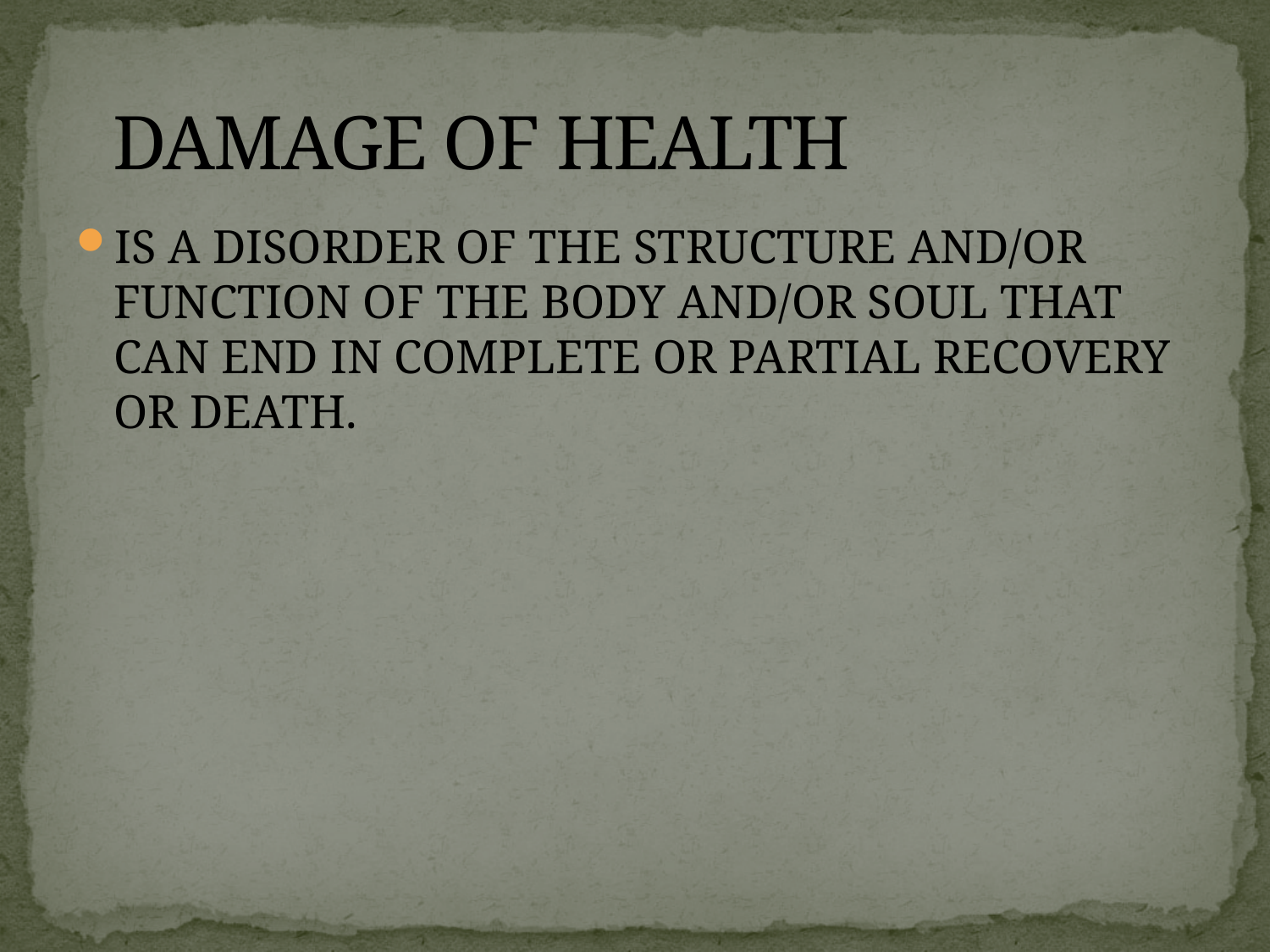

# DAMAGE OF HEALTH
IS A DISORDER OF THE STRUCTURE AND/OR FUNCTION OF THE BODY AND/OR SOUL THAT CAN END IN COMPLETE OR PARTIAL RECOVERY OR DEATH.